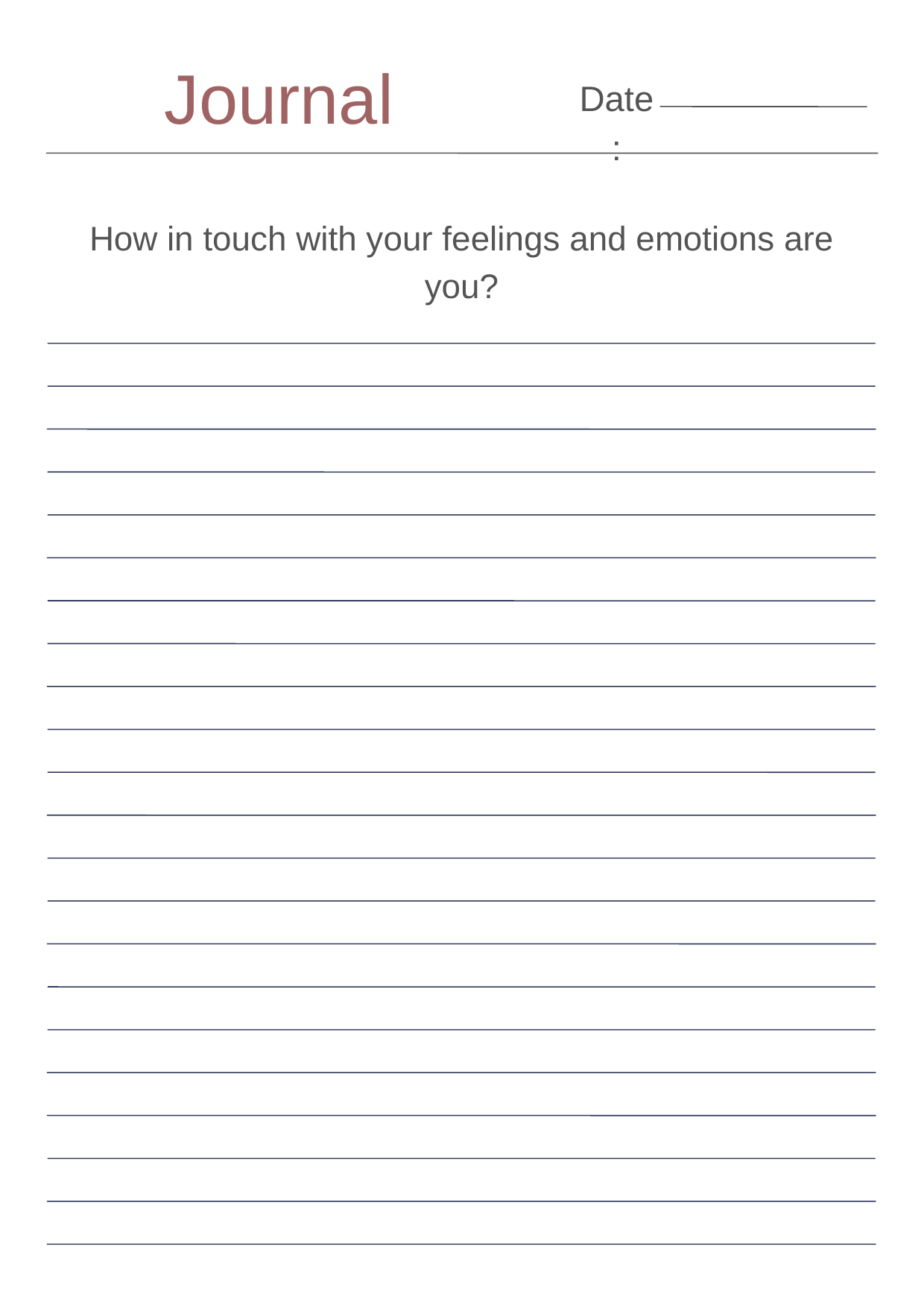

Journal
Date:

How in touch with your feelings and emotions are you?